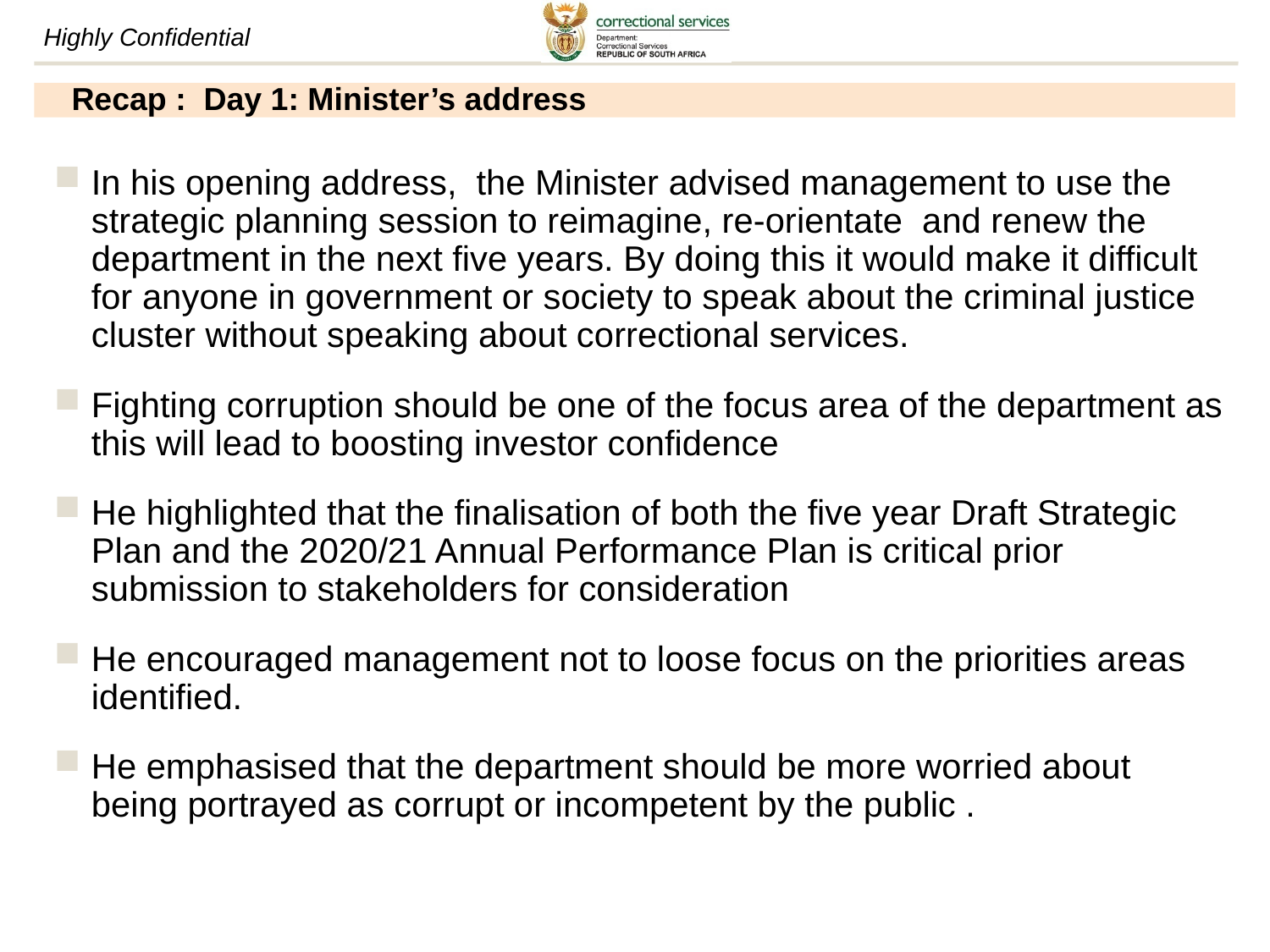

# Recap :  Day 1: Minister’s address

In his opening address,  the Minister advised management to use the strategic planning session to reimagine, re-orientate  and renew the department in the next five years. By doing this it would make it difficult for anyone in government or society to speak about the criminal justice cluster without speaking about correctional services.
Fighting corruption should be one of the focus area of the department as this will lead to boosting investor confidence
He highlighted that the finalisation of both the five year Draft Strategic Plan and the 2020/21 Annual Performance Plan is critical prior submission to stakeholders for consideration
He encouraged management not to loose focus on the priorities areas identified.
He emphasised that the department should be more worried about being portrayed as corrupt or incompetent by the public .